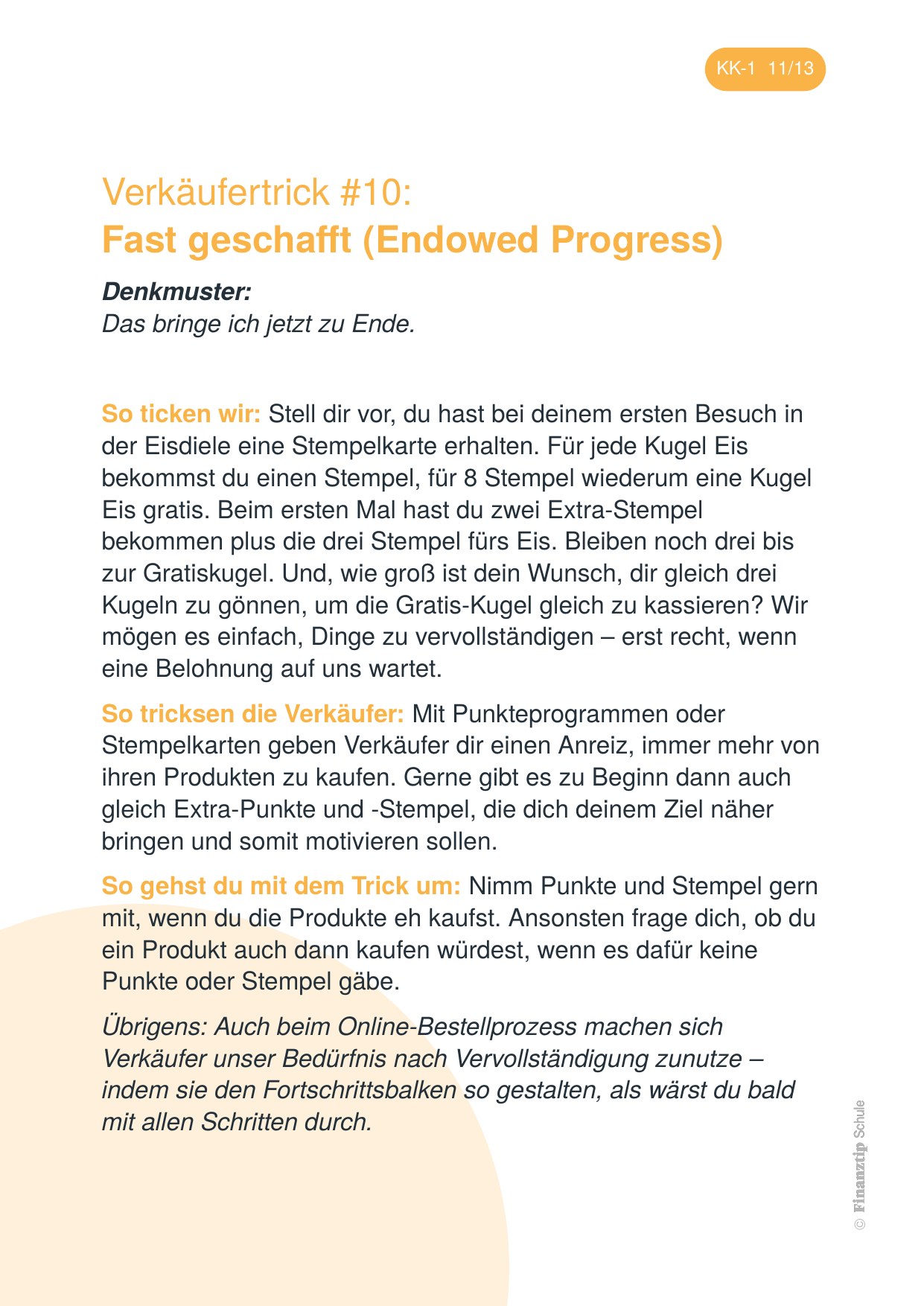

Verkäufertrick #10:
Fast geschafft (Endowed Progress)
Denkmuster:
Das bringe ich jetzt zu Ende.

So ticken wir: Stell dir vor, du hast bei deinem ersten Besuch in der Eisdiele eine Stempelkarte erhalten. Für jede Kugel Eis bekommst du einen Stempel, für 8 Stempel wiederum eine Kugel Eis gratis. Beim ersten Mal hast du zwei Extra-Stempel bekommen plus die drei Stempel fürs Eis. Bleiben noch drei bis zur Gratiskugel. Und, wie groß ist dein Wunsch, dir gleich drei Kugeln zu gönnen, um die Gratis-Kugel gleich zu kassieren? Wir mögen es einfach, Dinge zu vervollständigen – erst recht, wenn eine Belohnung auf uns wartet.
So tricksen die Verkäufer: Mit Punkteprogrammen oder Stempelkarten geben Verkäufer dir einen Anreiz, immer mehr von ihren Produkten zu kaufen. Gerne gibt es zu Beginn dann auch gleich Extra-Punkte und -Stempel, die dich deinem Ziel näher bringen und somit motivieren sollen.
So gehst du mit dem Trick um: Nimm Punkte und Stempel gern mit, wenn du die Produkte eh kaufst. Ansonsten frage dich, ob du ein Produkt auch dann kaufen würdest, wenn es dafür keine Punkte oder Stempel gäbe.
Übrigens: Auch beim Online-Bestellprozess machen sich Verkäufer unser Bedürfnis nach Vervollständigung zunutze – indem sie den Fortschrittsbalken so gestalten, als wärst du bald mit allen Schritten durch.